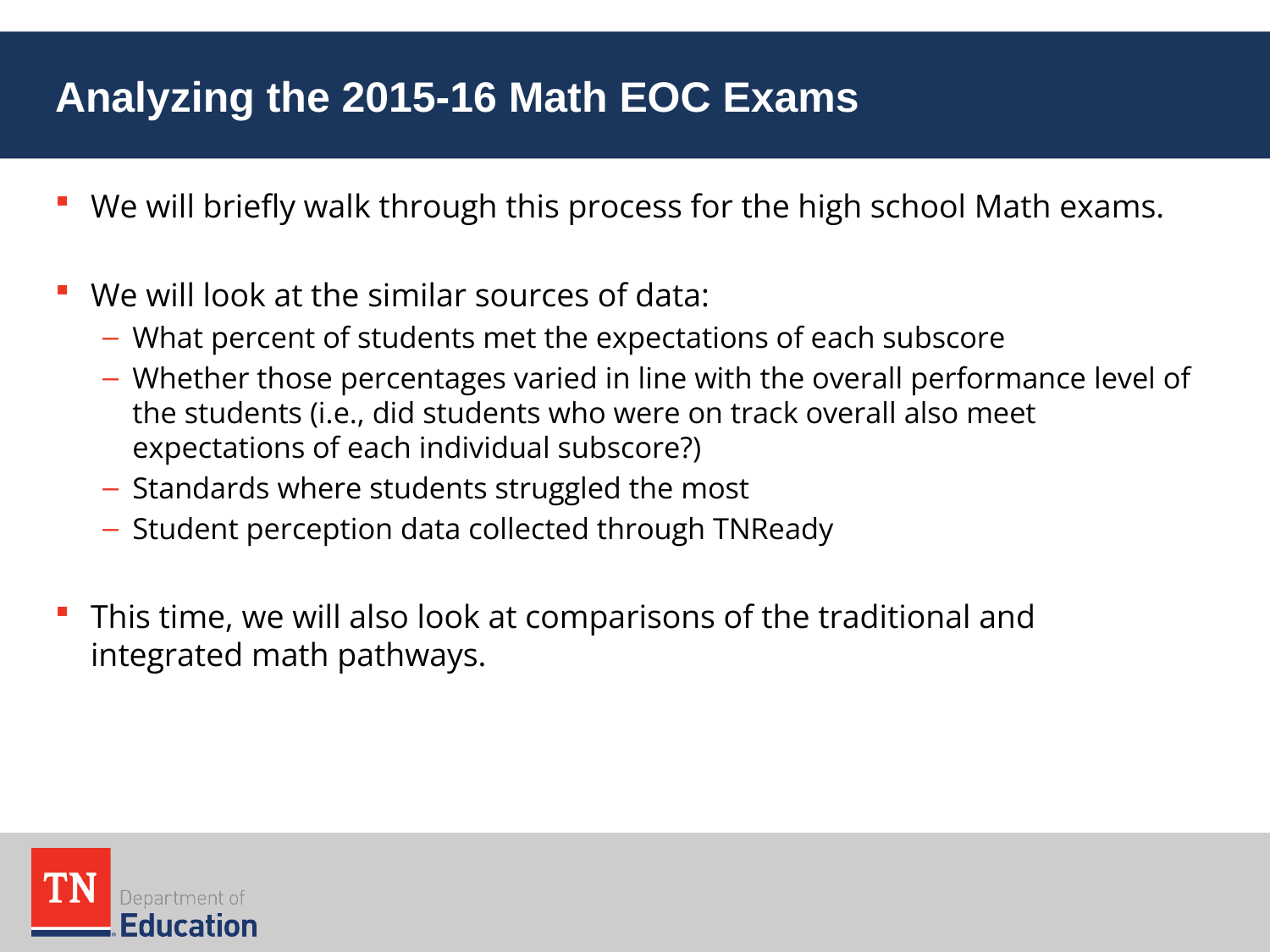

# Analyzing the 2015-16 Math EOC Exams
We will briefly walk through this process for the high school Math exams.

We will look at the similar sources of data:
What percent of students met the expectations of each subscore
Whether those percentages varied in line with the overall performance level of the students (i.e., did students who were on track overall also meet expectations of each individual subscore?)
Standards where students struggled the most
Student perception data collected through TNReady

This time, we will also look at comparisons of the traditional and integrated math pathways.